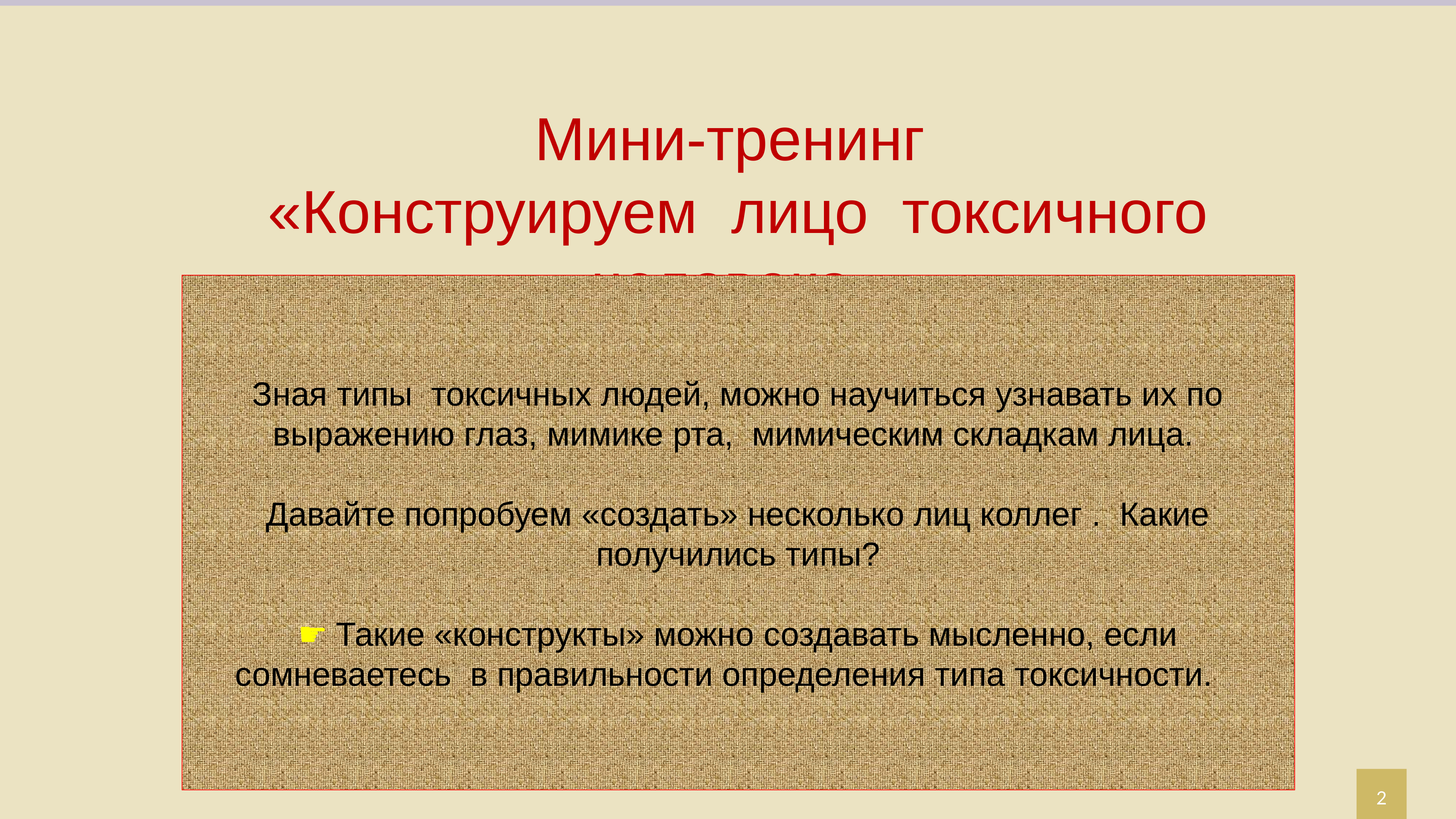

Мини-тренинг
«Конструируем  лицо  токсичного человека»
Зная типы  токсичных людей, можно научиться узнавать их по выражению глаз, мимике рта,  мимическим складкам лица.

Давайте попробуем «создать» несколько лиц коллег .  Какие получились типы?

☛ Такие «конструкты» можно создавать мысленно, если сомневаетесь  в правильности определения типа токсичности.

2